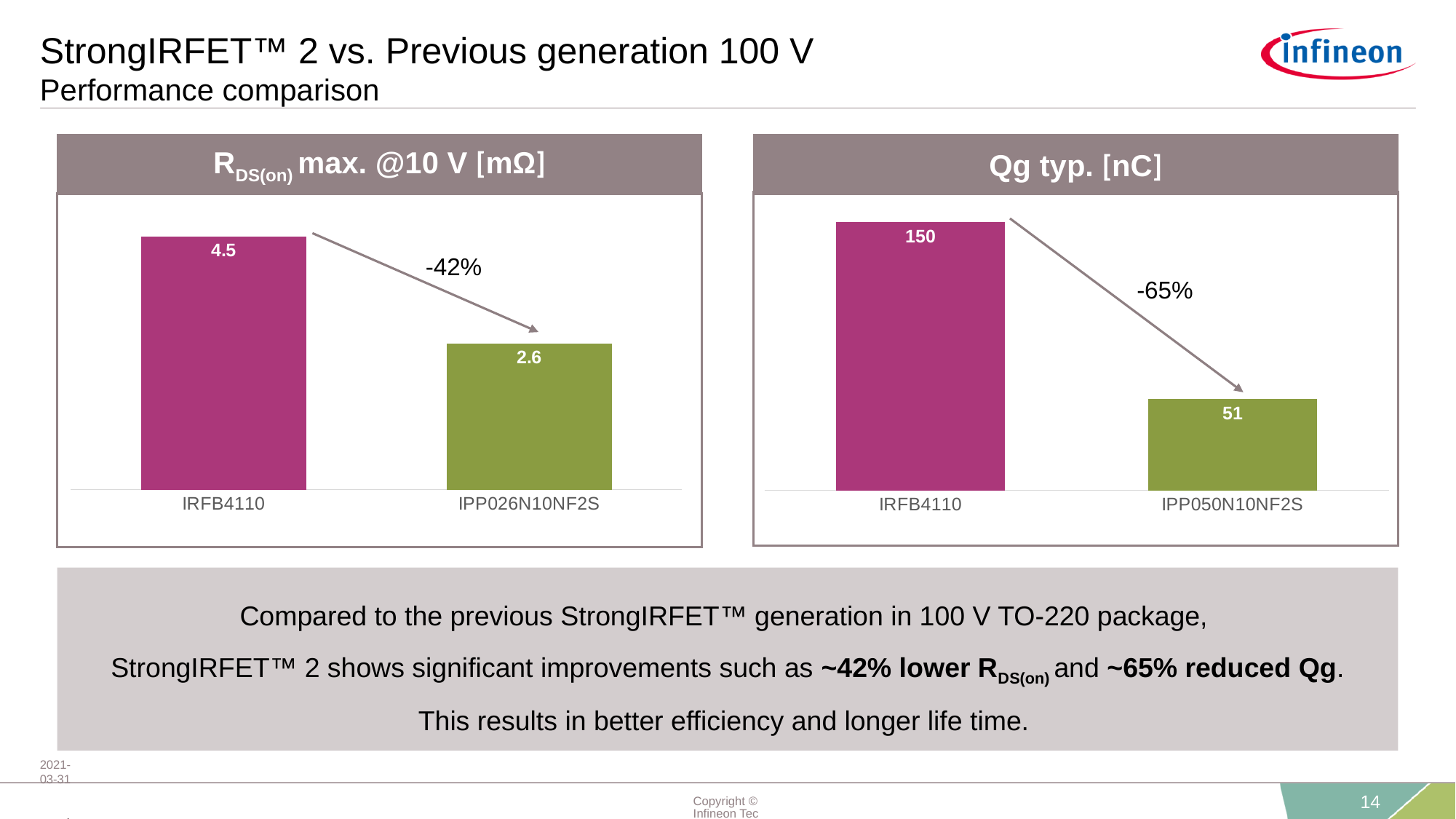

# StrongIRFET™ 2 vs. Previous generation 100 V Performance comparison
RDS(on) max. @10 V [mΩ]
Qg typ. [nC]

### Chart

| Category | RDS(on) max @10V |
|---|---|
| IRFB4110 | 4.5 |
| IPP026N10NF2S | 2.6 |

### Chart

| Category | Qg |
|---|---|
| IRFB4110 | 150.0 |
| IPP050N10NF2S | 51.0 |

-42%
-65%
Compared to the previous StrongIRFET™ generation in 100 V TO-220 package,
StrongIRFET™ 2 shows significant improvements such as ~42% lower RDS(on) and ~65% reduced Qg.
This results in better efficiency and longer life time.
2021-03-31             restricted
Copyright © Infineon Technologies AG 2021. All rights reserved.
14